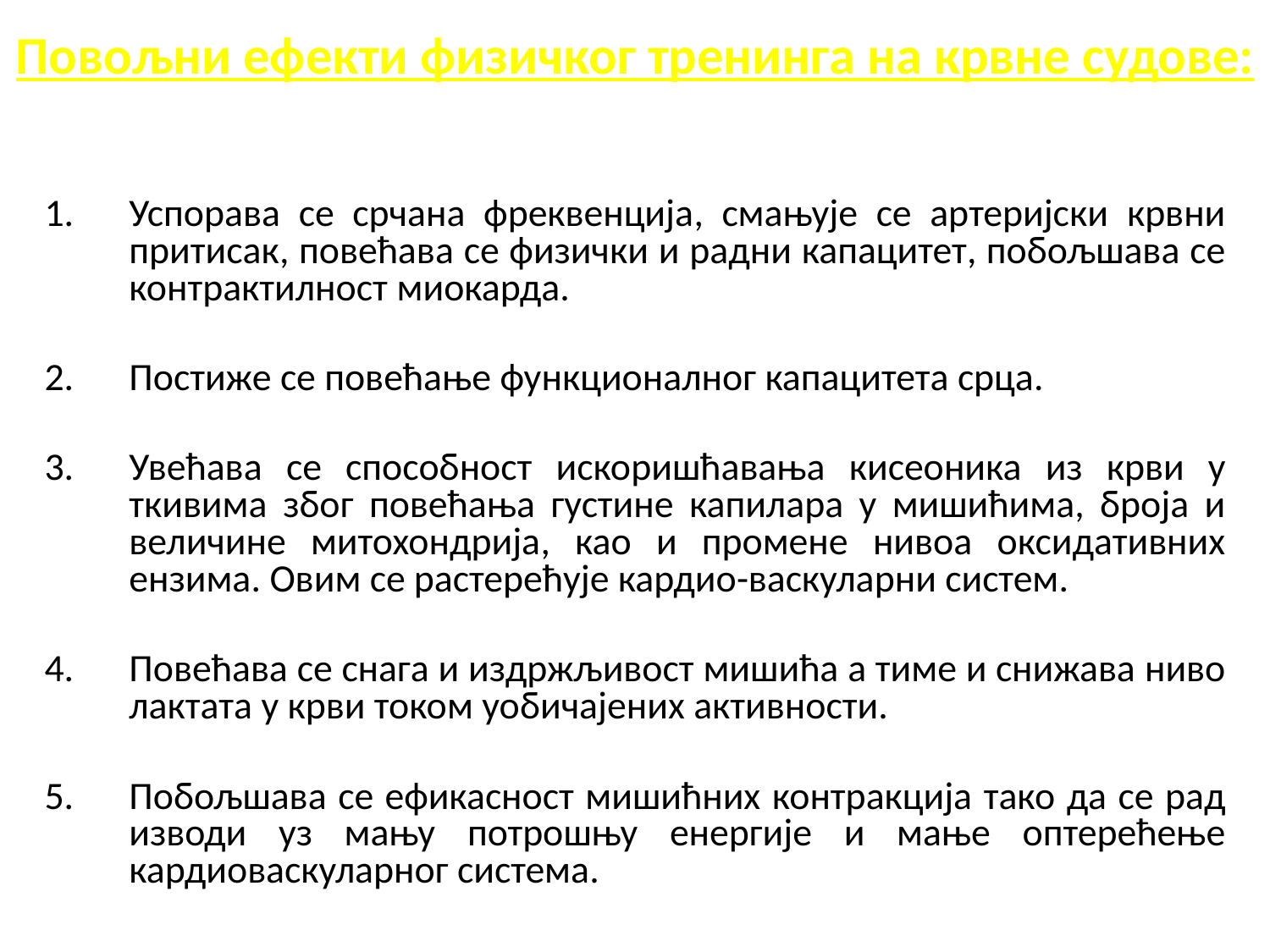

# Повољни ефекти физичког тренинга на крвне судове:
Успорава се срчана фреквенција, смањује се артеријски крвни притисак, повећава се физички и радни капацитет, побољшава се контрактилност миокарда.

Постиже се повећање функционалног капацитета срца.

Увећава се способност искоришћавања кисеоника из крви у ткивима због повећања густине капилара у мишићима, броја и величине митохондрија, као и промене нивоа оксидативних ензима. Овим се растерећује кардио-васкуларни систем.

Повећава се снага и издржљивост мишића а тиме и снижава ниво лактата у крви током уобичајених активности.

Побољшава се ефикасност мишићних контракција тако да се рад изводи уз мању потрошњу енергије и мање оптерећење кардиоваскуларног система.